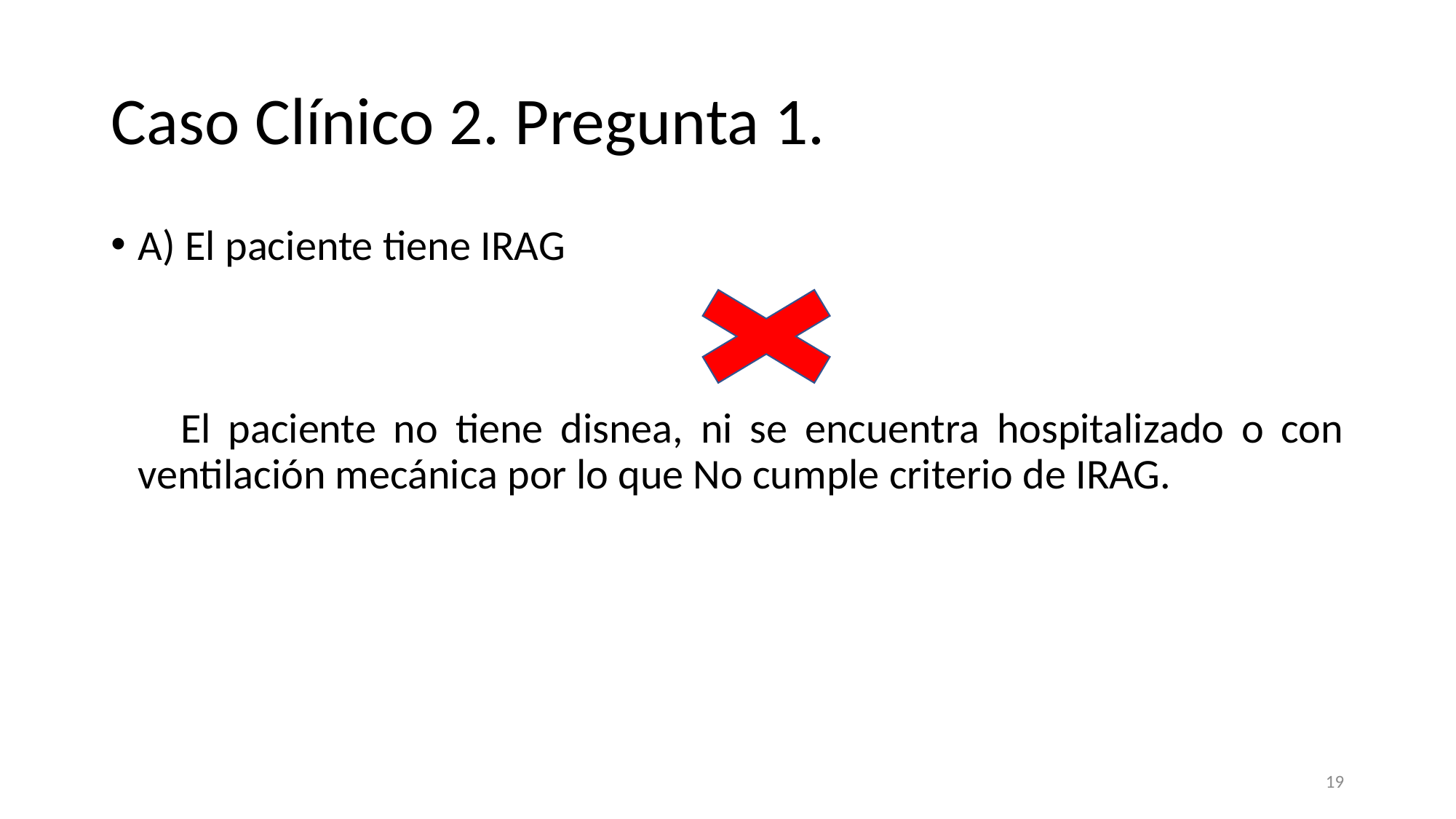

# Caso Clínico 2. Pregunta 1.
A) El paciente tiene IRAG

    El paciente no tiene disnea, ni se encuentra hospitalizado o con ventilación mecánica por lo que No cumple criterio de IRAG.

19